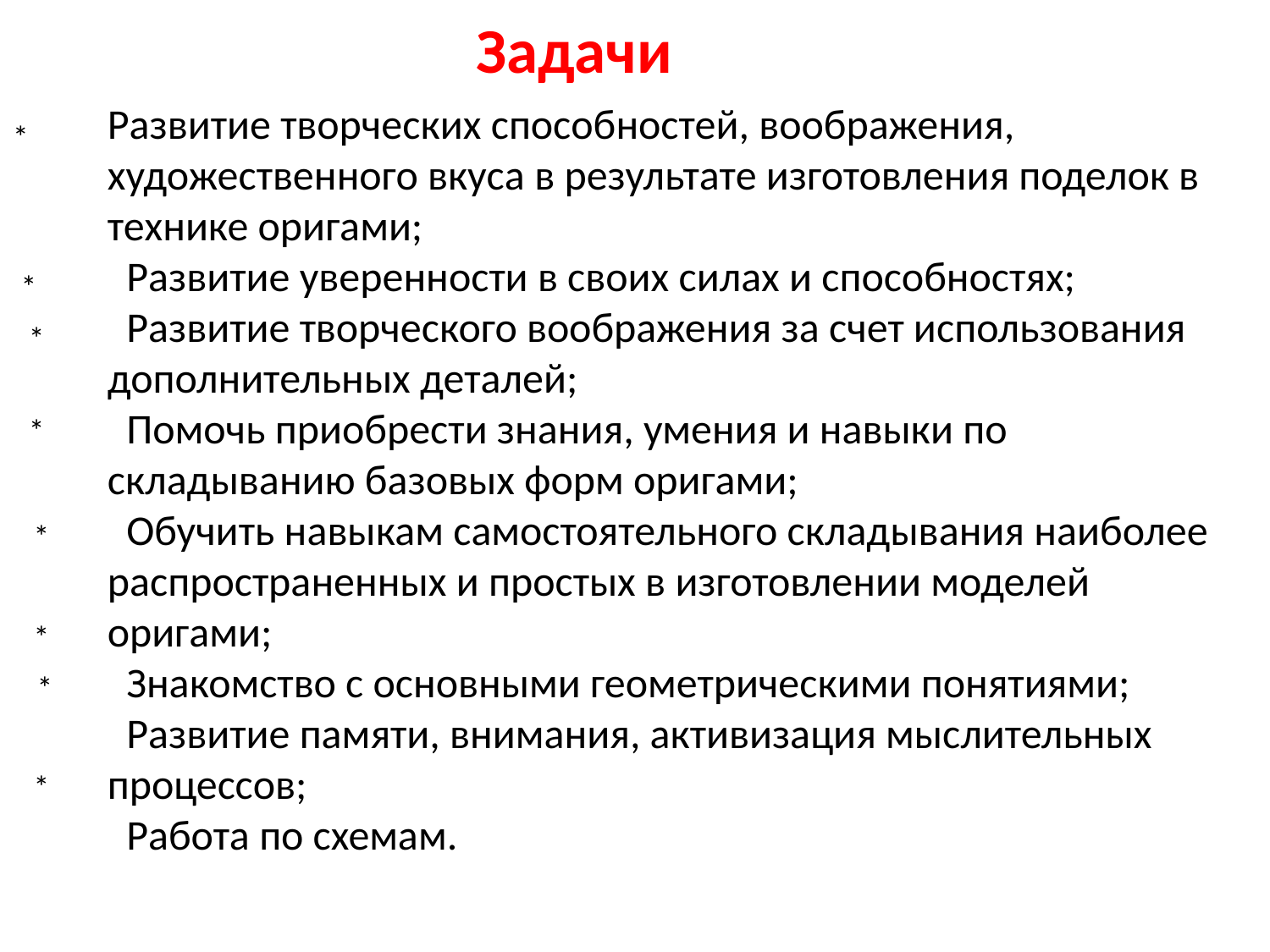

Задачи
Развитие творческих способностей, воображения, художественного вкуса в результате изготовления поделок в технике оригами;
  Развитие уверенности в своих силах и способностях;
  Развитие творческого воображения за счет использования дополнительных деталей;
  Помочь приобрести знания, умения и навыки по складыванию базовых форм оригами;
  Обучить навыкам самостоятельного складывания наиболее распространенных и простых в изготовлении моделей оригами;
  Знакомство с основными геометрическими понятиями;
  Развитие памяти, внимания, активизация мыслительных процессов;
  Работа по схемам.
*
*
*
*
*
*
*
*